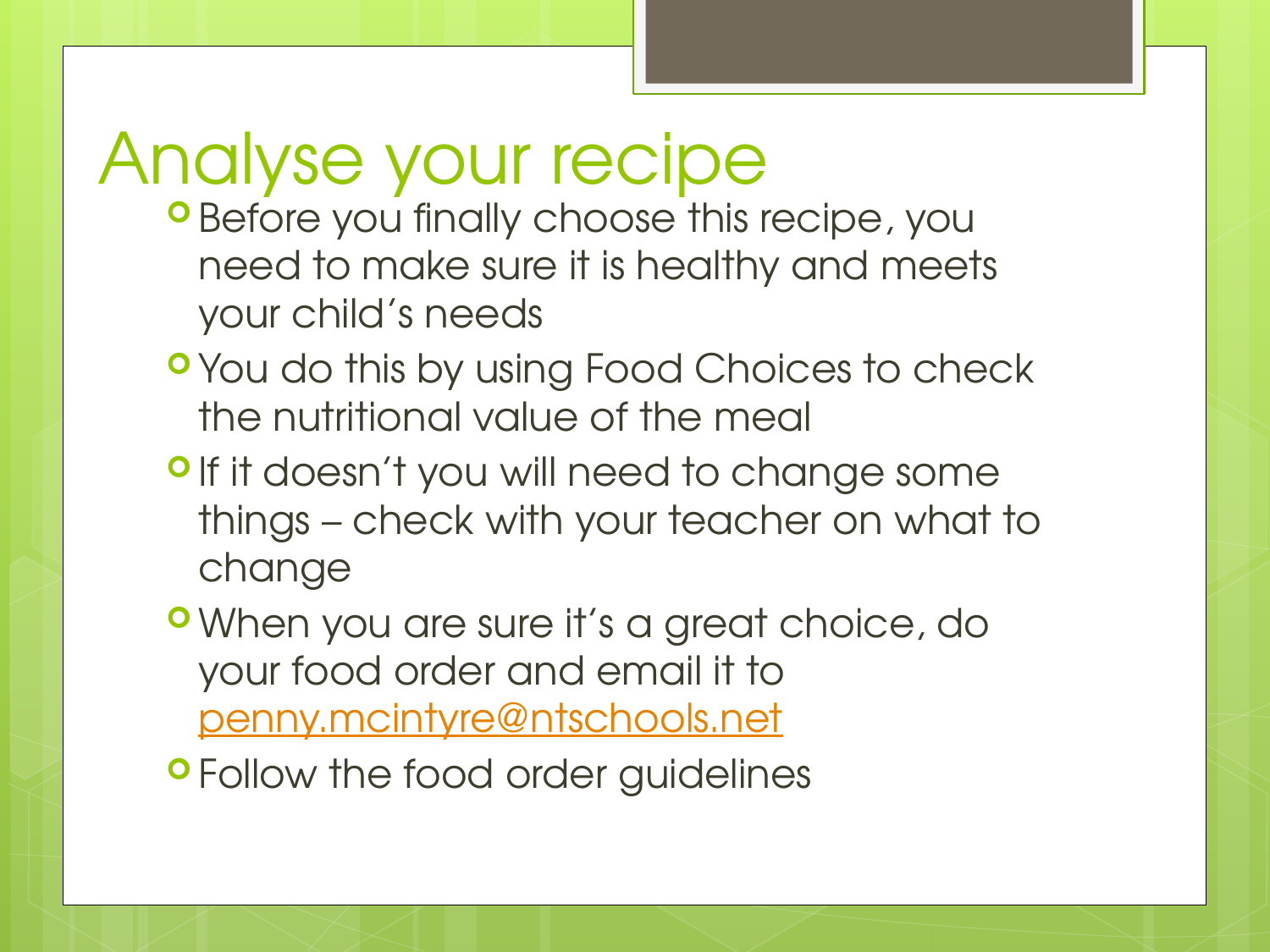

# Analyse your recipe
Before you finally choose this recipe, you need to make sure it is healthy and meets your child’s needs
You do this by using Food Choices to check the nutritional value of the meal
If it doesn’t you will need to change some things – check with your teacher on what to change
When you are sure it’s a great choice, do your food order and email it to penny.mcintyre@ntschools.net
Follow the food order guidelines